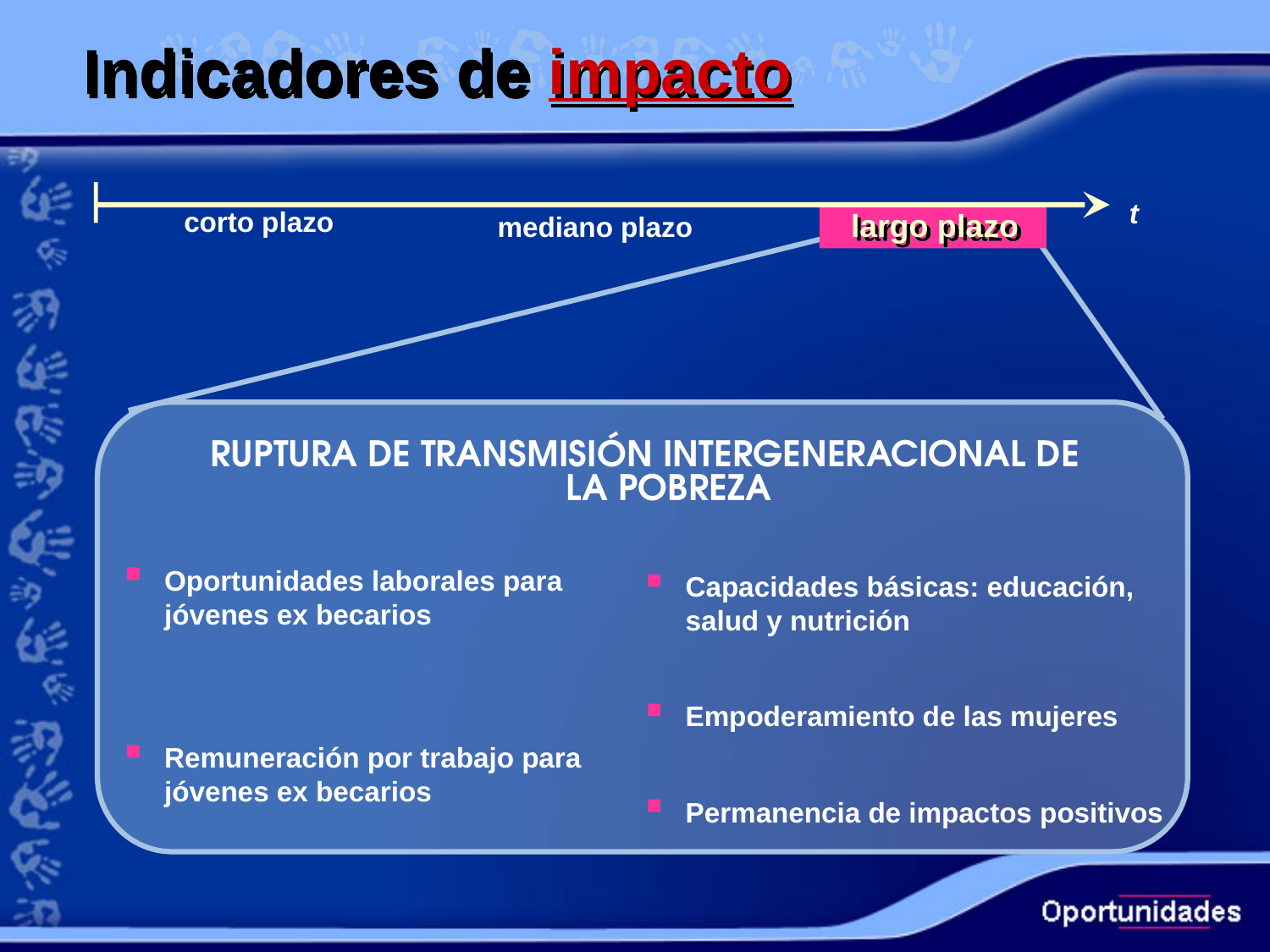

# Indicadores de impacto

t
corto plazo
largo plazo
mediano plazo

RUPTURA DE TRANSMISIÓN INTERGENERACIONAL DE LA POBREZA
Capacidades básicas: educación, salud y nutrición

Empoderamiento de las mujeres

Permanencia de impactos positivos
Oportunidades laborales para jóvenes ex becarios

Remuneración por trabajo para jóvenes ex becarios